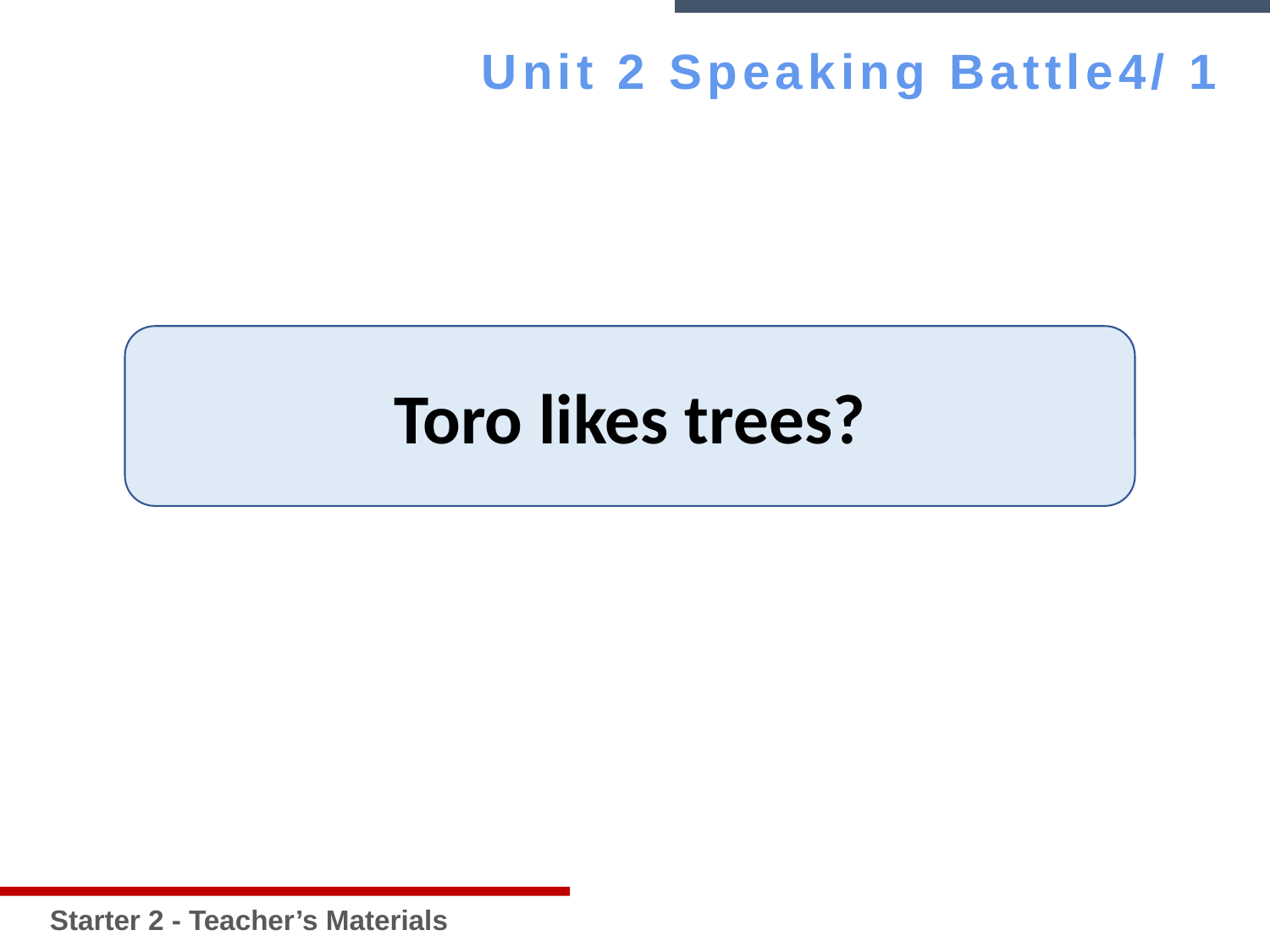

Starter 2 - Teacher’s Materials
Unit 2 Speaking Battle4/ 1
Toro likes trees?